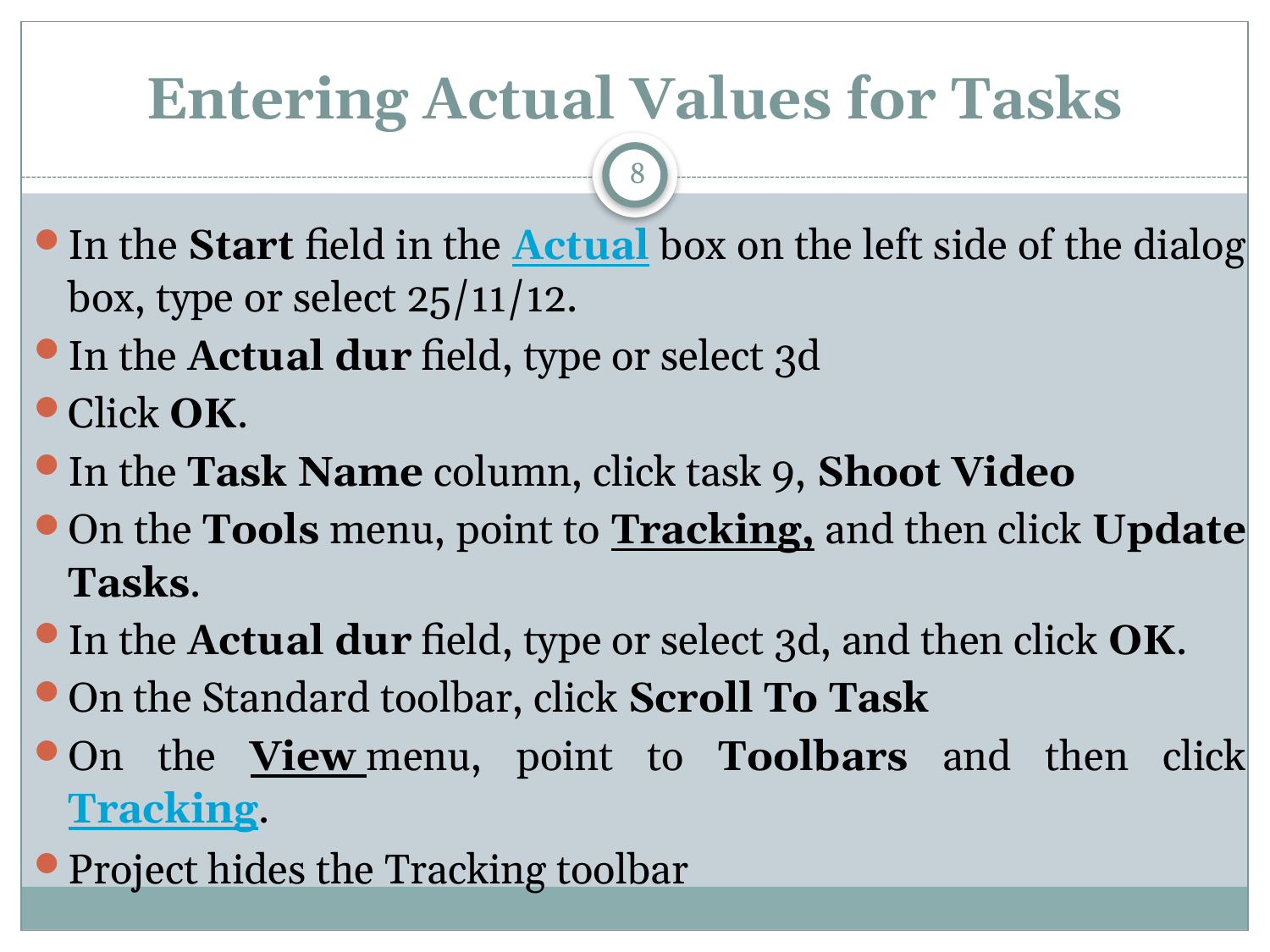

# Entering Actual Values for Tasks
8
In the Start field in the Actual box on the left side of the dialog box, type or select 25/11/12.
In the Actual dur field, type or select 3d
Click OK.
In the Task Name column, click task 9, Shoot Video
On the Tools menu, point to Tracking, and then click Update Tasks.
In the Actual dur field, type or select 3d, and then click OK.
On the Standard toolbar, click Scroll To Task
On the View menu, point to Toolbars and then click Tracking.
Project hides the Tracking toolbar